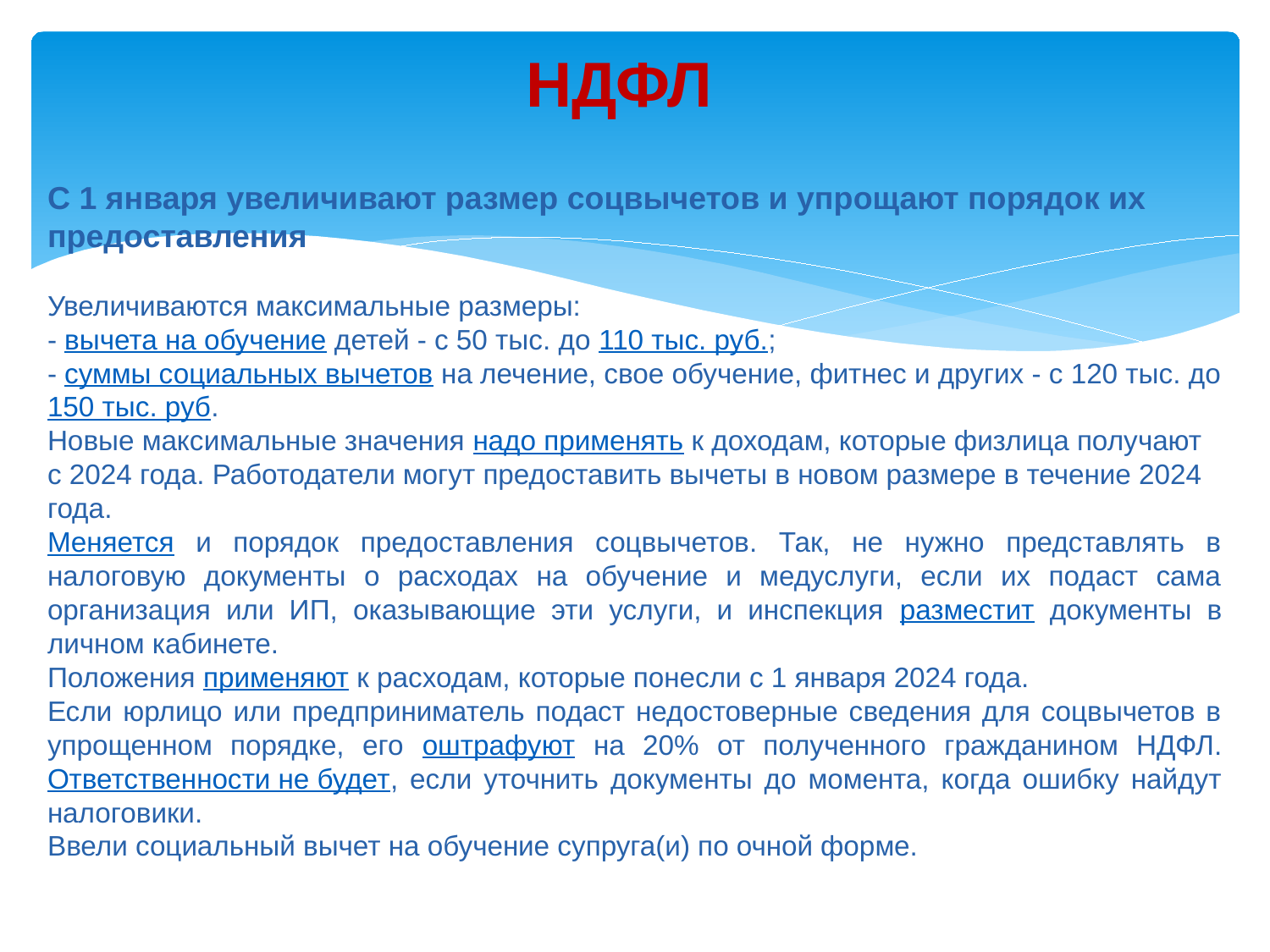

# НДФЛ

С 1 января увеличивают размер соцвычетов и упрощают порядок их предоставления

Увеличиваются максимальные размеры:
- вычета на обучение детей - с 50 тыс. до 110 тыс. руб.;
- суммы социальных вычетов на лечение, свое обучение, фитнес и других - с 120 тыс. до 150 тыс. руб.
Новые максимальные значения надо применять к доходам, которые физлица получают с 2024 года. Работодатели могут предоставить вычеты в новом размере в течение 2024 года.
Меняется и порядок предоставления соцвычетов. Так, не нужно представлять в налоговую документы о расходах на обучение и медуслуги, если их подаст сама организация или ИП, оказывающие эти услуги, и инспекция разместит документы в личном кабинете.
Положения применяют к расходам, которые понесли с 1 января 2024 года.
Если юрлицо или предприниматель подаст недостоверные сведения для соцвычетов в упрощенном порядке, его оштрафуют на 20% от полученного гражданином НДФЛ. Ответственности не будет, если уточнить документы до момента, когда ошибку найдут налоговики.
Ввели социальный вычет на обучение супруга(и) по очной форме.